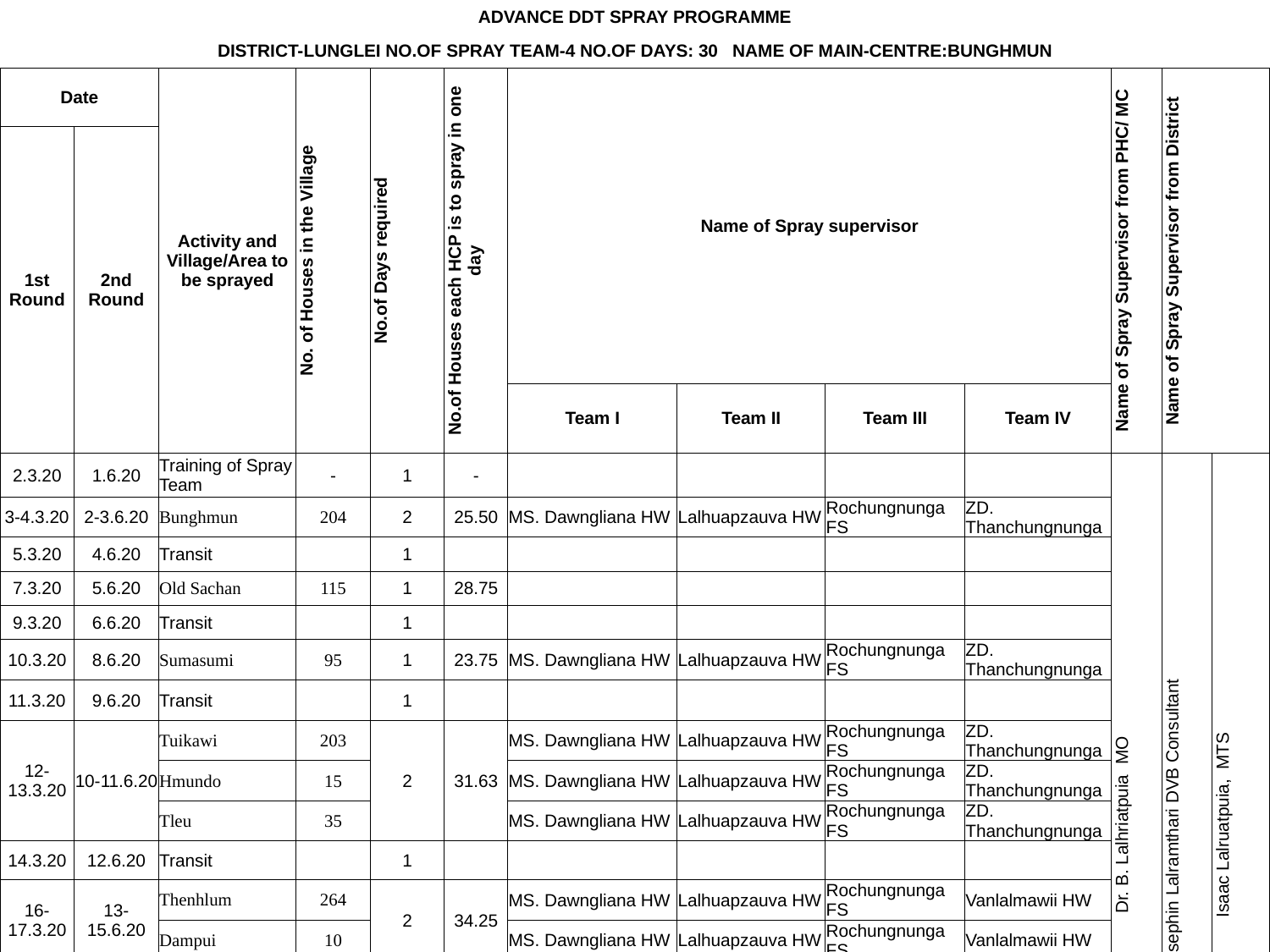

| ADVANCE DDT SPRAY PROGRAMME |  |  |  |  |  |  |  |  |  |  |  |  |
| --- | --- | --- | --- | --- | --- | --- | --- | --- | --- | --- | --- | --- |
| DISTRICT-LUNGLEI NO.OF SPRAY TEAM-4 NO.OF DAYS: 30 NAME OF MAIN-CENTRE:BUNGHMUN |  |  |  |  |  |  |  |  |  |  |  |  |
| Date |  | Activity and Village/Area to be sprayed | No. of Houses in the Village | No.of Days required | No.of Houses each HCP is to spray in one day | Name of Spray supervisor |  |  |  | Name of Spray Supervisor from PHC/ MC | Name of Spray Supervisor from District |  |
| 1st Round | 2nd Round |  |  |  |  |  |  |  |  |  |  |  |
|  |  |  |  |  |  | Team I | Team II | Team III | Team IV |  |  |  |
| 2.3.20 | 1.6.20 | Training of Spray Team | - | 1 | - |  |  |  |  | Dr. B. Lalhriatpuia MO | Josephin Lalramthari DVB Consultant | Isaac Lalruatpuia, MTS |
| 3-4.3.20 | 2-3.6.20 | Bunghmun | 204 | 2 | 25.50 | MS. Dawngliana HW | Lalhuapzauva HW | Rochungnunga FS | ZD. Thanchungnunga |  |  |  |
| 5.3.20 | 4.6.20 | Transit |  | 1 |  |  |  |  |  |  |  |  |
| 7.3.20 | 5.6.20 | Old Sachan | 115 | 1 | 28.75 |  |  |  |  |  |  |  |
| 9.3.20 | 6.6.20 | Transit |  | 1 |  |  |  |  |  |  |  |  |
| 10.3.20 | 8.6.20 | Sumasumi | 95 | 1 | 23.75 | MS. Dawngliana HW | Lalhuapzauva HW | Rochungnunga FS | ZD. Thanchungnunga |  |  |  |
| 11.3.20 | 9.6.20 | Transit |  | 1 |  |  |  |  |  |  |  |  |
| 12-13.3.20 | 10-11.6.20 | Tuikawi | 203 | 2 | 31.63 | MS. Dawngliana HW | Lalhuapzauva HW | Rochungnunga FS | ZD. Thanchungnunga |  |  |  |
|  |  | Hmundo | 15 |  |  | MS. Dawngliana HW | Lalhuapzauva HW | Rochungnunga FS | ZD. Thanchungnunga |  |  |  |
|  |  | Tleu | 35 |  |  | MS. Dawngliana HW | Lalhuapzauva HW | Rochungnunga FS | ZD. Thanchungnunga |  |  |  |
| 14.3.20 | 12.6.20 | Transit |  | 1 |  |  |  |  |  |  |  |  |
| 16-17.3.20 | 13-15.6.20 | Thenhlum | 264 | 2 | 34.25 | MS. Dawngliana HW | Lalhuapzauva HW | Rochungnunga FS | Vanlalmawii HW |  |  |  |
|  |  | Dampui | 10 |  |  | MS. Dawngliana HW | Lalhuapzauva HW | Rochungnunga FS | Vanlalmawii HW |  |  |  |
| 18.3.20 | 16.6.20 | Transit |  | 1 |  |  |  |  |  |  |  |  |
| 19-21.3.20 | 17-19.6.20 | Sesawm | 92 | 3 | 28.4166667 | MS. Dawngliana HW | Lalhuapzauva HW | Rochungnunga FS | HT. Lalhriatpuii HW |  |  |  |
|  |  | Phainuam | 74 |  |  | MS. Dawngliana HW | Lalhuapzauva HW | Rochungnunga FS | HT. Lalhriatpuii HW |  |  |  |
|  |  | Mauzam | 115 |  |  | MS. Dawngliana HW | Lalhuapzauva HW | Rochungnunga FS | HT. Lalhriatpuii HW |  |  |  |
|  |  | Saisen | 60 |  |  | MS. Dawngliana HW | Lalhuapzauva HW | Rochungnunga FS | HT. Lalhriatpuii HW |  |  |  |
|  |  |  |  |  |  |  |  |  |  |  |  |  |